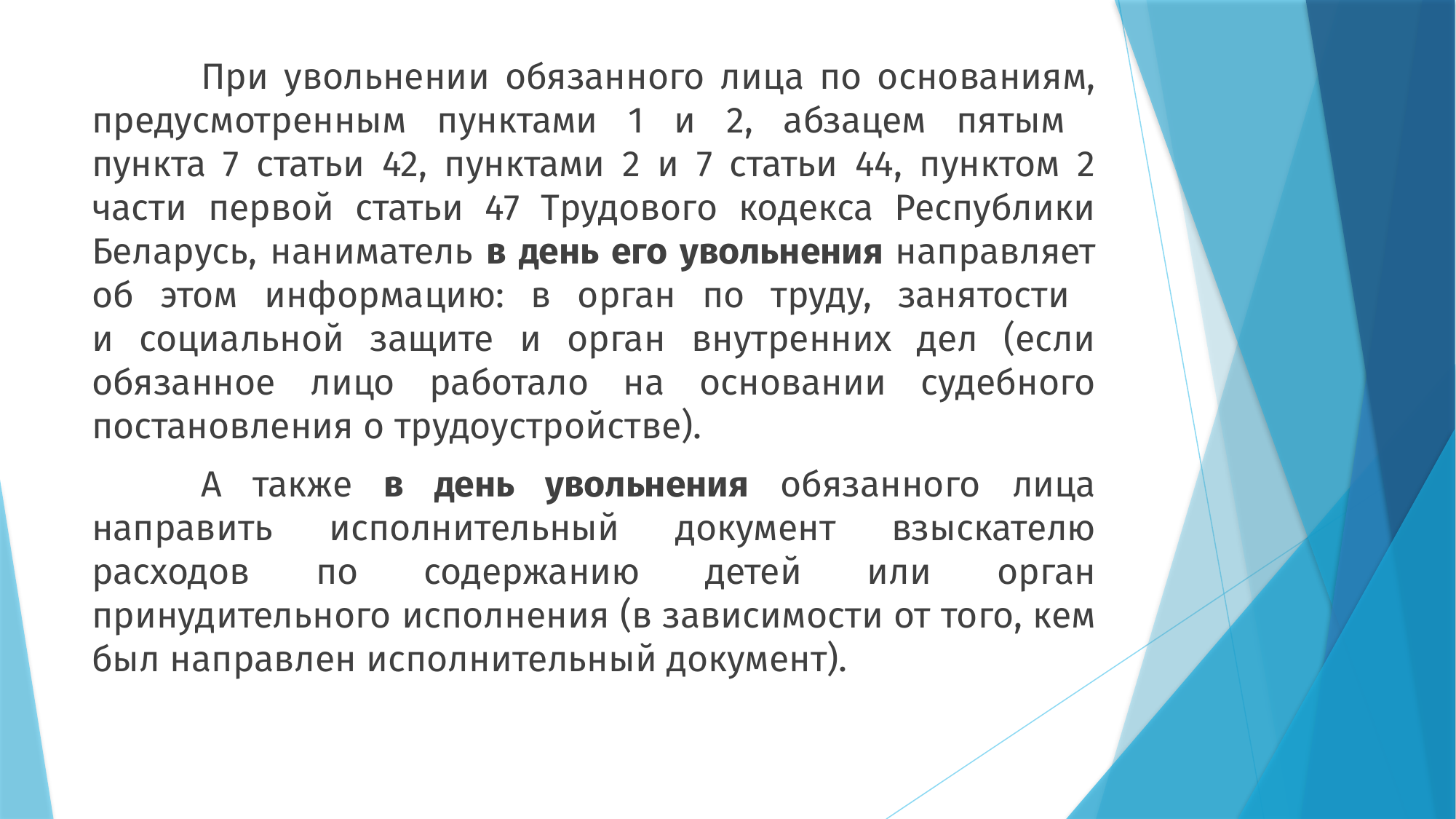

При увольнении обязанного лица по основаниям, предусмотренным пунктами 1 и 2, абзацем пятым
пункта 7 статьи 42, пунктами 2 и 7 статьи 44, пунктом 2 части первой статьи 47 Трудового кодекса Республики Беларусь, наниматель в день его увольнения направляет об этом информацию: в орган по труду, занятости
и социальной защите и орган внутренних дел (если обязанное лицо работало на основании судебного постановления о трудоустройстве).
	А также в день увольнения обязанного лица направить исполнительный документ взыскателю расходов по содержанию детей или орган принудительного исполнения (в зависимости от того, кем был направлен исполнительный документ).